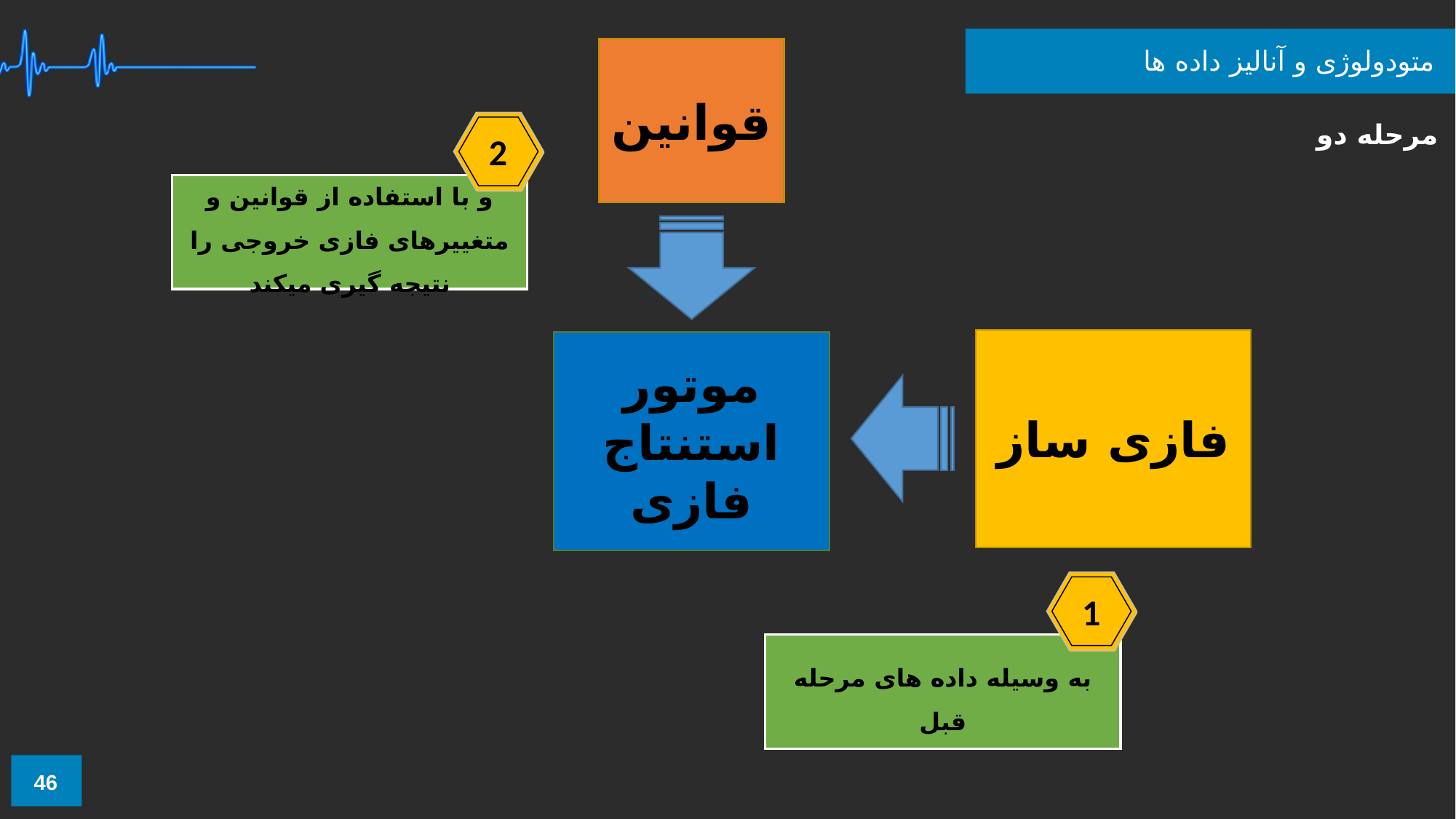

قوانین
متودولوژی و آنالیز داده ها
مرحله دو

2
و با استفاده از قوانین و متغییرهای فازی خروجی را نتیجه گیری میکند

فازی ساز
موتور استنتاج
فازی

1
به وسیله داده های مرحله قبل
46